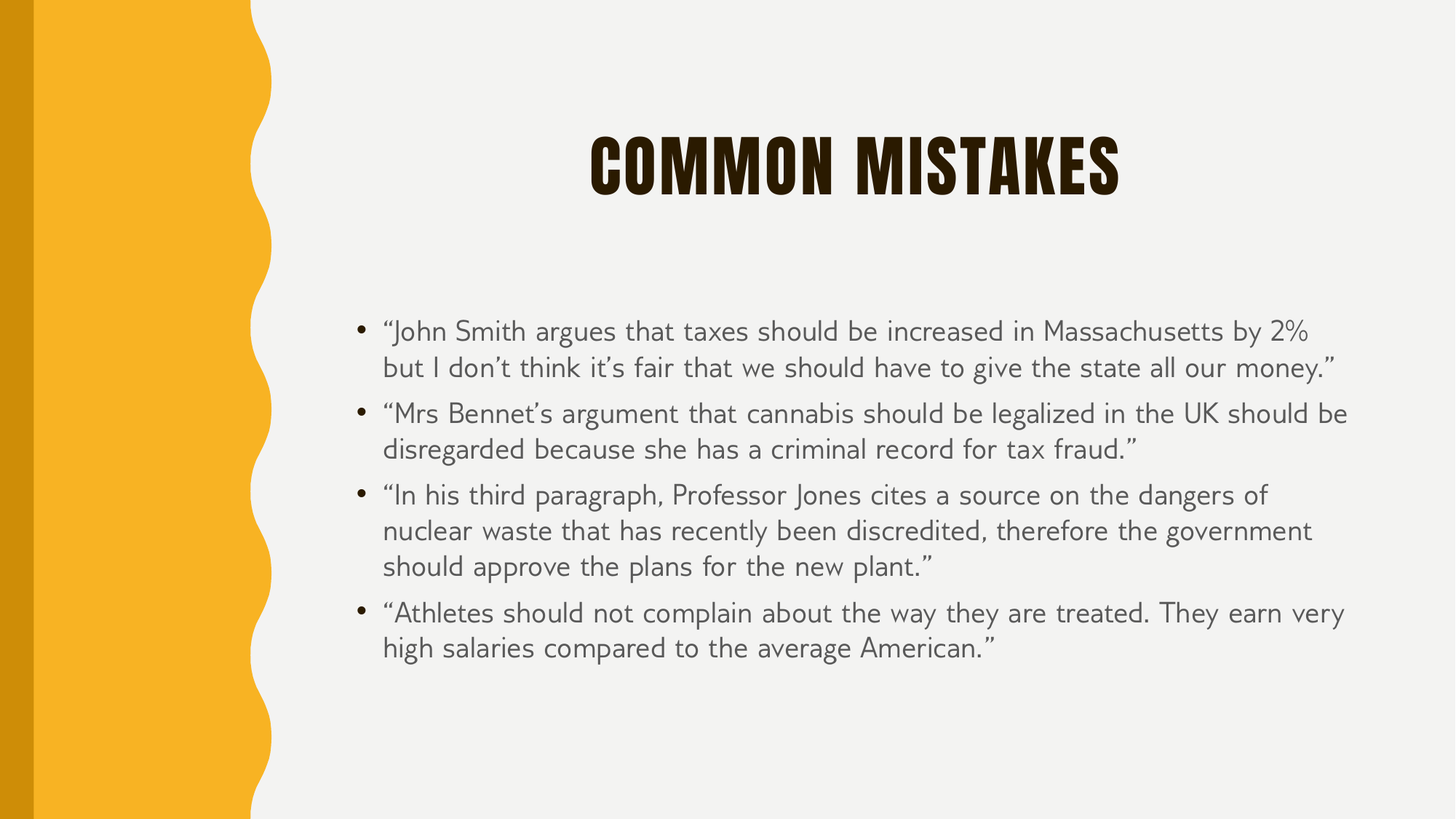

# Common mistakes

“John Smith argues that taxes should be increased in Massachusetts by 2% but I don’t think it’s fair that we should have to give the state all our money.”
“Mrs Bennet’s argument that cannabis should be legalized in the UK should be disregarded because she has a criminal record for tax fraud.”
“In his third paragraph, Professor Jones cites a source on the dangers of nuclear waste that has recently been discredited, therefore the government should approve the plans for the new plant.”
“Athletes should not complain about the way they are treated. They earn very high salaries compared to the average American.”